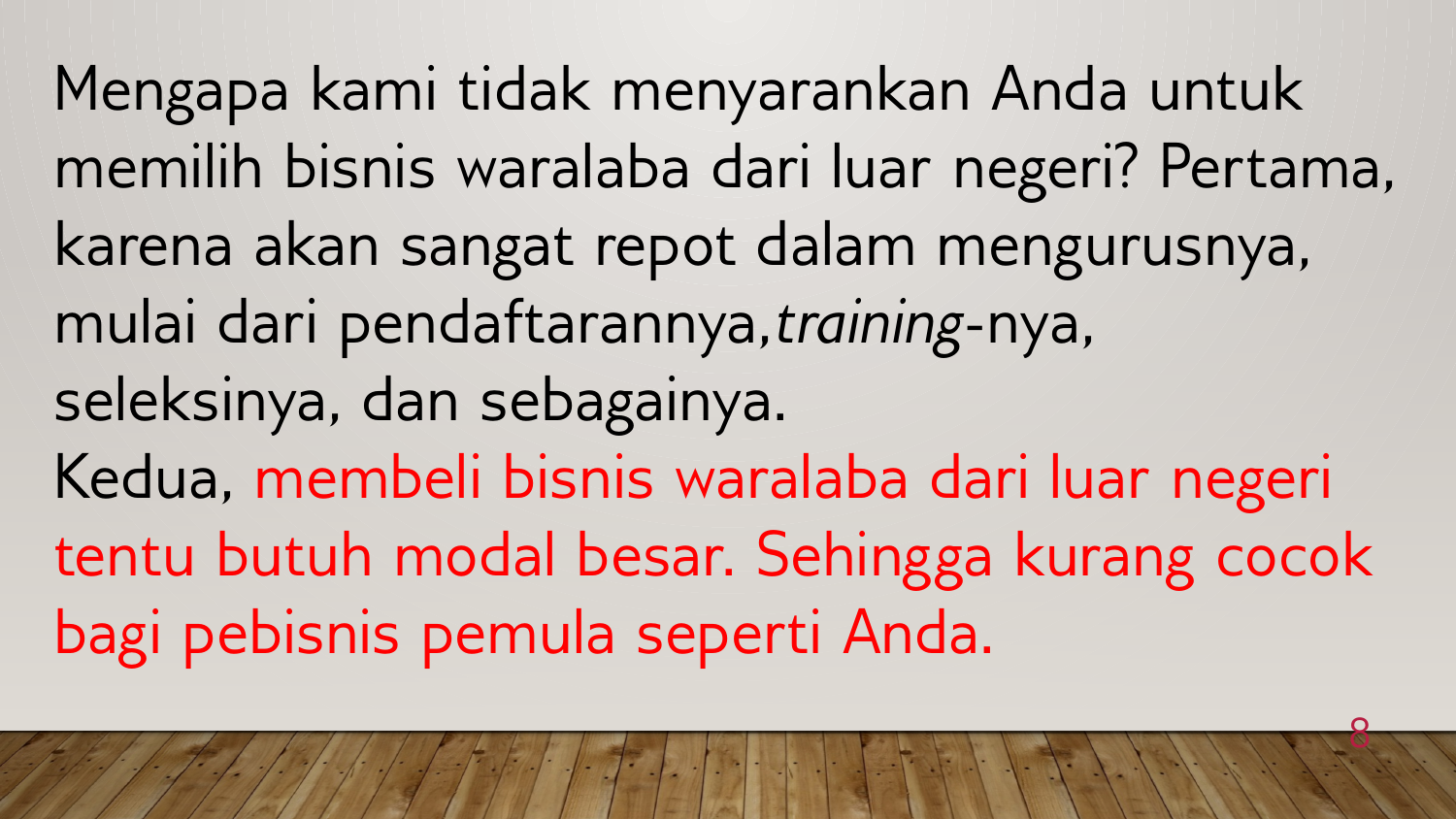

Mengapa kami tidak menyarankan Anda untuk memilih bisnis waralaba dari luar negeri? Pertama, karena akan sangat repot dalam mengurusnya, mulai dari pendaftarannya,training-nya, seleksinya, dan sebagainya.
Kedua, membeli bisnis waralaba dari luar negeri tentu butuh modal besar. Sehingga kurang cocok bagi pebisnis pemula seperti Anda.

8